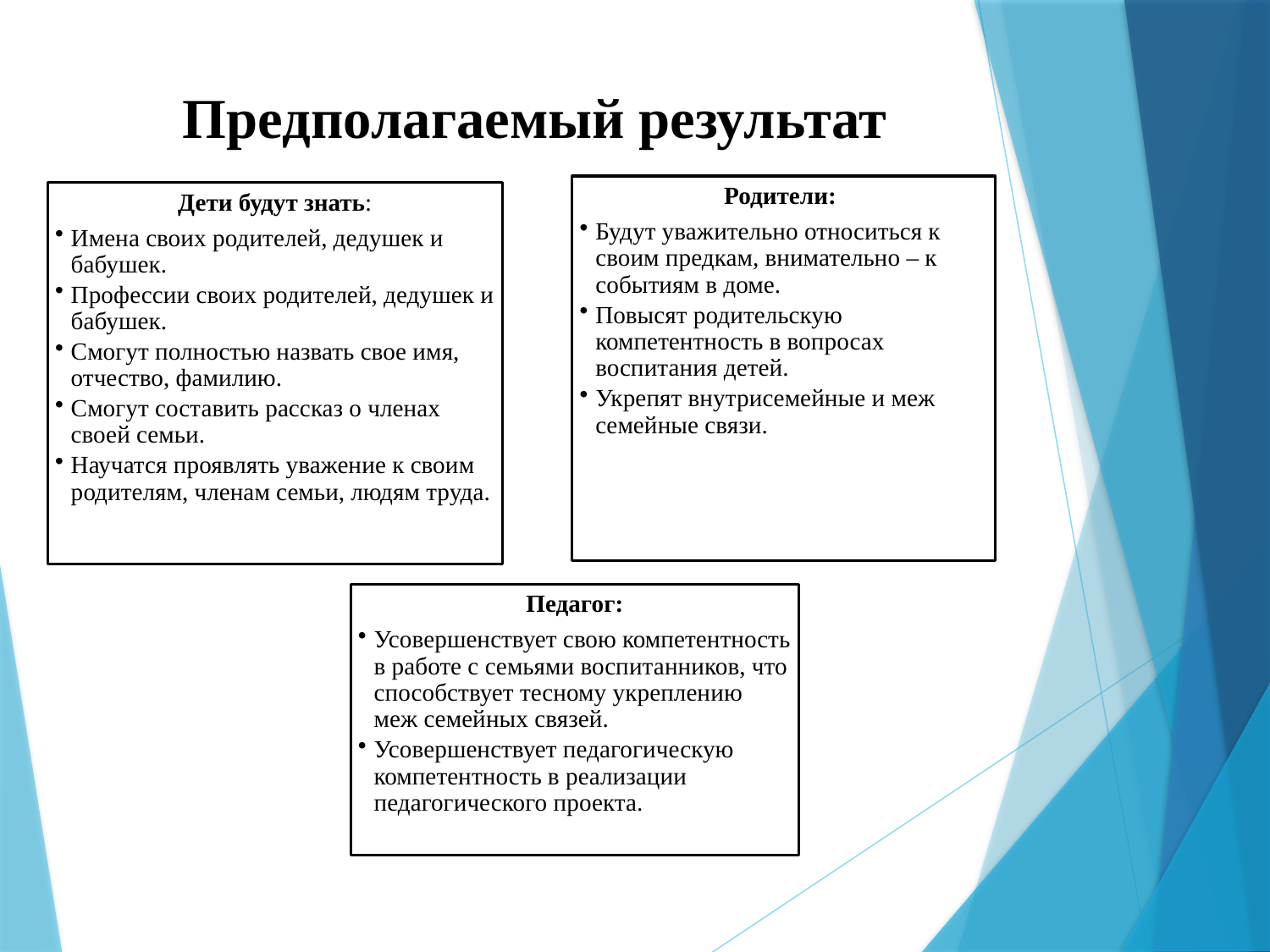

Предполагаемый результат
Дети будут знать:
Имена своих родителей, дедушек и бабушек.
Профессии своих родителей, дедушек и бабушек.
Смогут полностью назвать свое имя, отчество, фамилию.
Смогут составить рассказ о членах своей семьи.
Научатся проявлять уважение к своим родителям, членам семьи, людям труда.
Родители:
Будут уважительно относиться к своим предкам, внимательно – к событиям в доме.
Повысят родительскую компетентность в вопросах воспитания детей.
Укрепят внутрисемейные и меж семейные связи.
Педагог:
Усовершенствует свою компетентность в работе с семьями воспитанников, что способствует тесному укреплению меж семейных связей.
Усовершенствует педагогическую компетентность в реализации педагогического проекта.